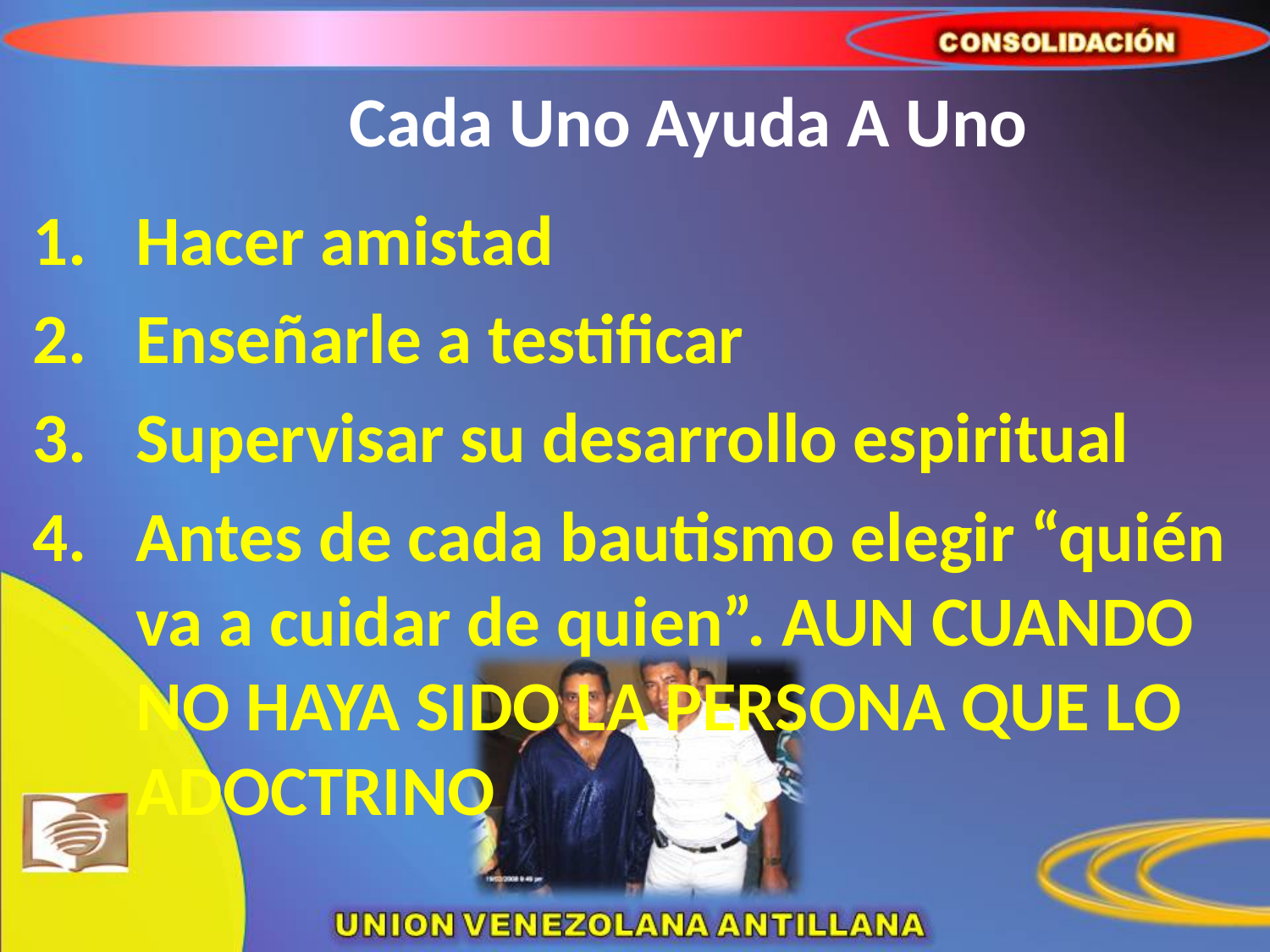

# Cada Uno Ayuda A Uno
Hacer amistad
Enseñarle a testificar
Supervisar su desarrollo espiritual
Antes de cada bautismo elegir “quién va a cuidar de quien”. AUN CUANDO NO HAYA SIDO LA PERSONA QUE LO ADOCTRINO